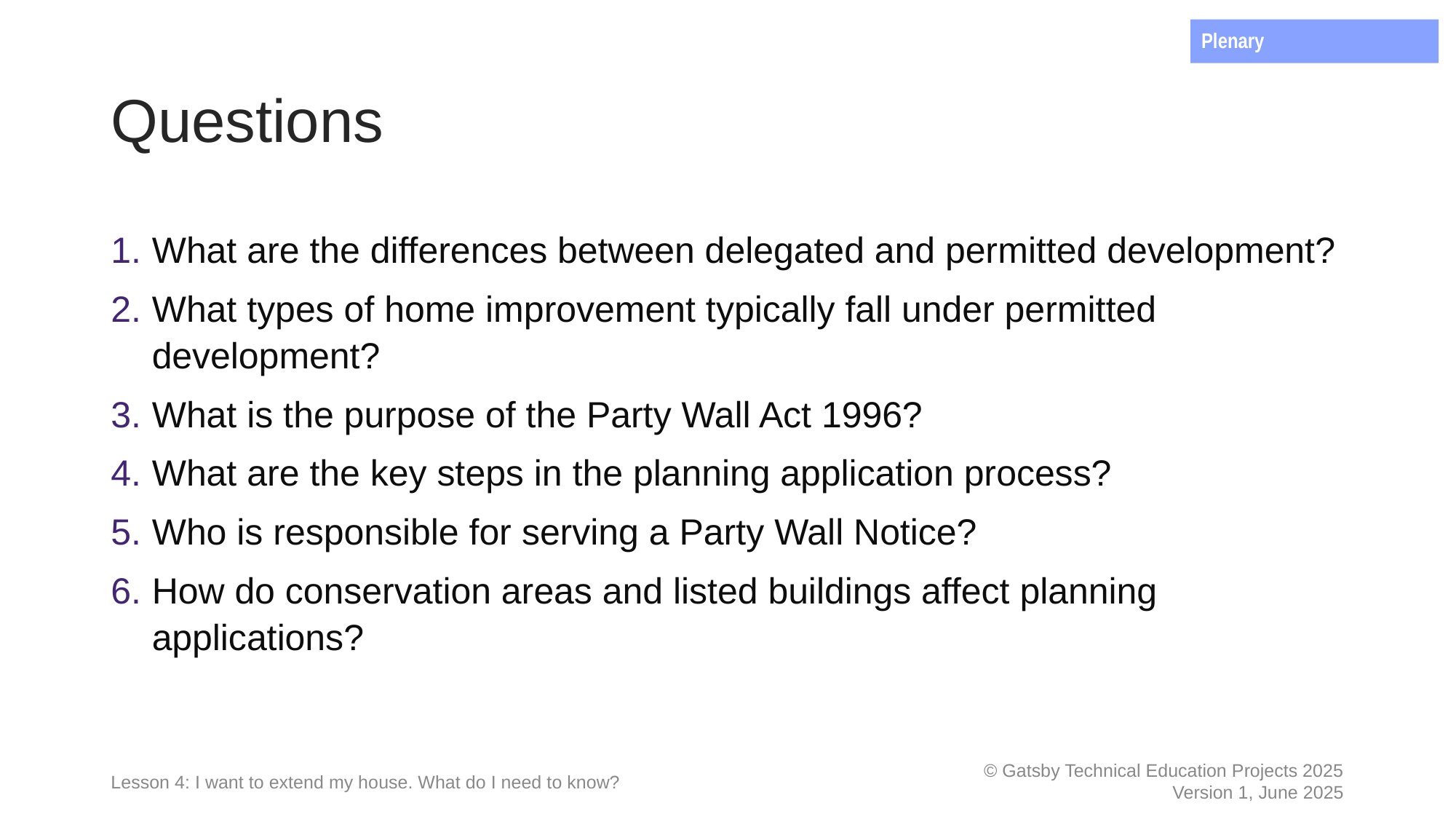

Plenary
# Questions
What are the differences between delegated and permitted development?
What types of home improvement typically fall under permitted development?
What is the purpose of the Party Wall Act 1996?
What are the key steps in the planning application process?
Who is responsible for serving a Party Wall Notice?
How do conservation areas and listed buildings affect planning applications?
Lesson 4: I want to extend my house. What do I need to know?